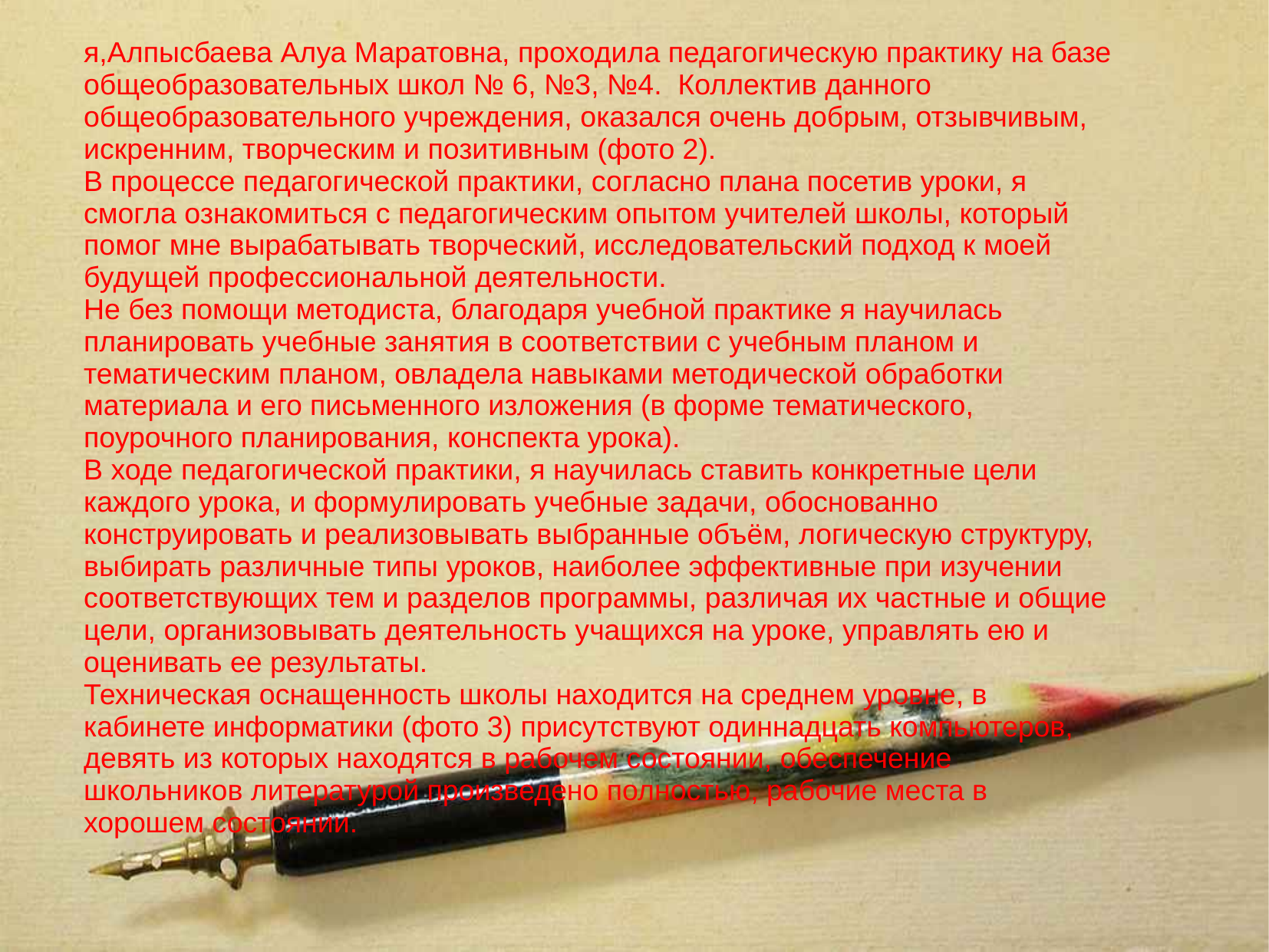

я,Алпысбаева Алуа Маратовна, проходила педагогическую практику на базе общеобразовательных школ № 6, №3, №4.  Коллектив данного общеобразовательного учреждения, оказался очень добрым, отзывчивым, искренним, творческим и позитивным (фото 2).
В процессе педагогической практики, согласно плана посетив уроки, я смогла ознакомиться с педагогическим опытом учителей школы, который помог мне вырабатывать творческий, исследовательский подход к моей будущей профессиональной деятельности.
Не без помощи методиста, благодаря учебной практике я научилась планировать учебные занятия в соответствии с учебным планом и тематическим планом, овладела навыками методической обработки материала и его письменного изложения (в форме тематического, поурочного планирования, конспекта урока).
В ходе педагогической практики, я научилась ставить конкретные цели каждого урока, и формулировать учебные задачи, обоснованно конструировать и реализовывать выбранные объём, логическую структуру, выбирать различные типы уроков, наиболее эффективные при изучении соответствующих тем и разделов программы, различая их частные и общие цели, организовывать деятельность учащихся на уроке, управлять ею и оценивать ее результаты.
Техническая оснащенность школы находится на среднем уровне, в кабинете информатики (фото 3) присутствуют одиннадцать компьютеров, девять из которых находятся в рабочем состоянии, обеспечение школьников литературой произведено полностью, рабочие места в хорошем состоянии.